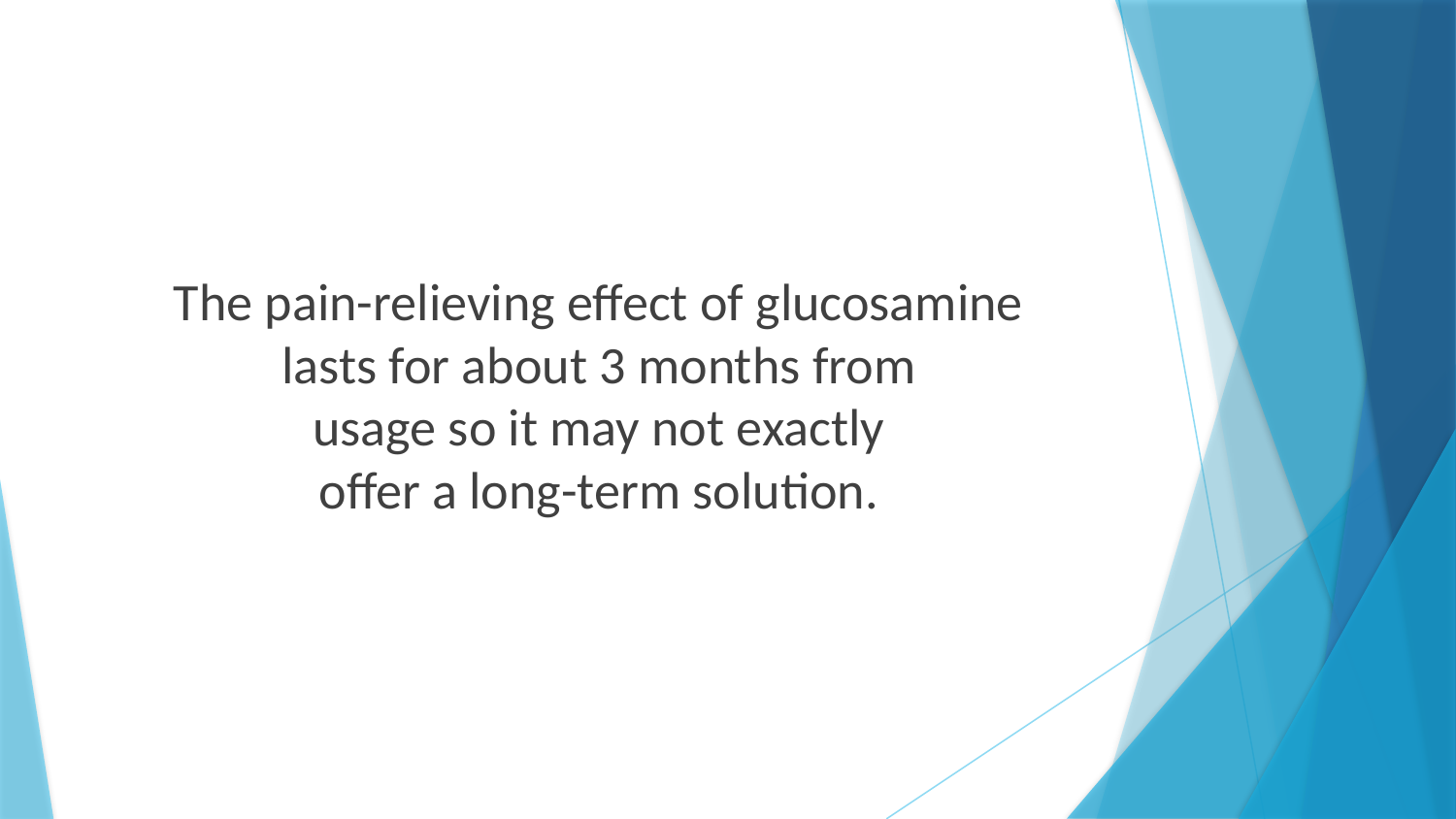

The pain-relieving effect of glucosamine
lasts for about 3 months from
usage so it may not exactly
offer a long-term solution.